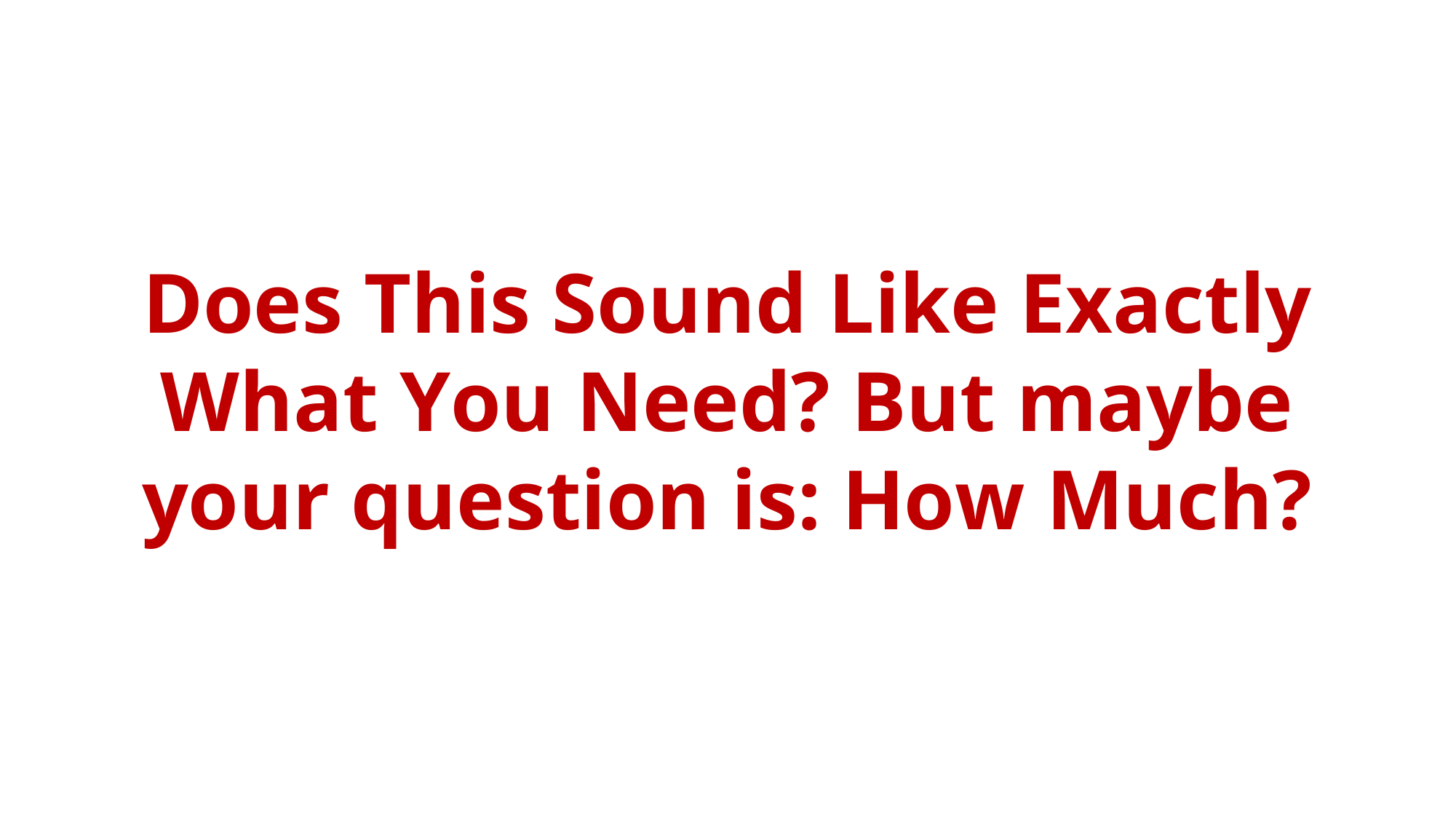

Does This Sound Like Exactly What You Need? But maybe your question is: How Much?